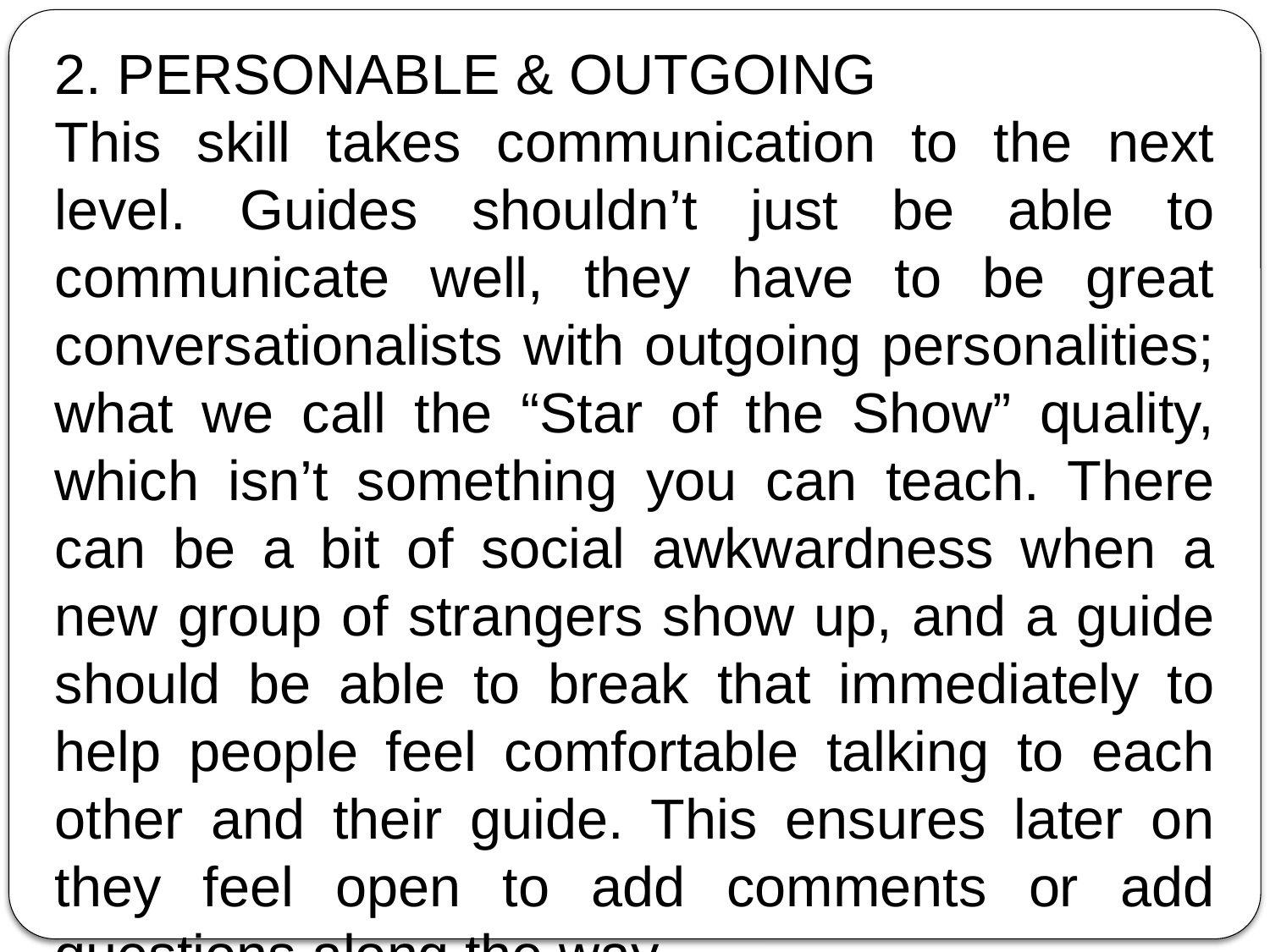

2. PERSONABLE & OUTGOING
This skill takes communication to the next level. Guides shouldn’t just be able to communicate well, they have to be great conversationalists with outgoing personalities; what we call the “Star of the Show” quality, which isn’t something you can teach. There can be a bit of social awkwardness when a new group of strangers show up, and a guide should be able to break that immediately to help people feel comfortable talking to each other and their guide. This ensures later on they feel open to add comments or add questions along the way.